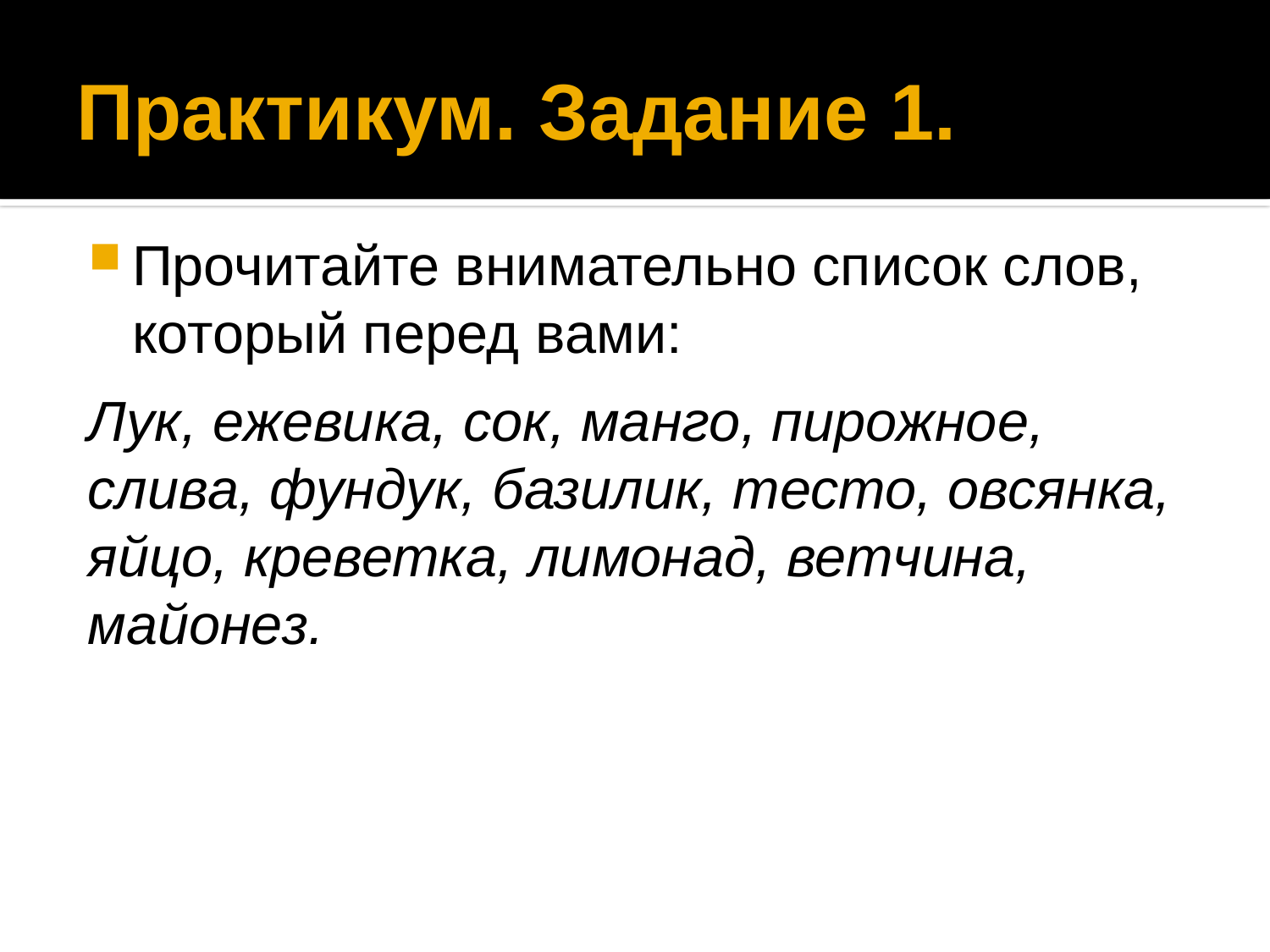

# Практикум. Задание 1.
Прочитайте внимательно список слов, который перед вами:

Лук, ежевика, сок, манго, пирожное, слива, фундук, базилик, тесто, овсянка, яйцо, креветка, лимонад, ветчина, майонез.